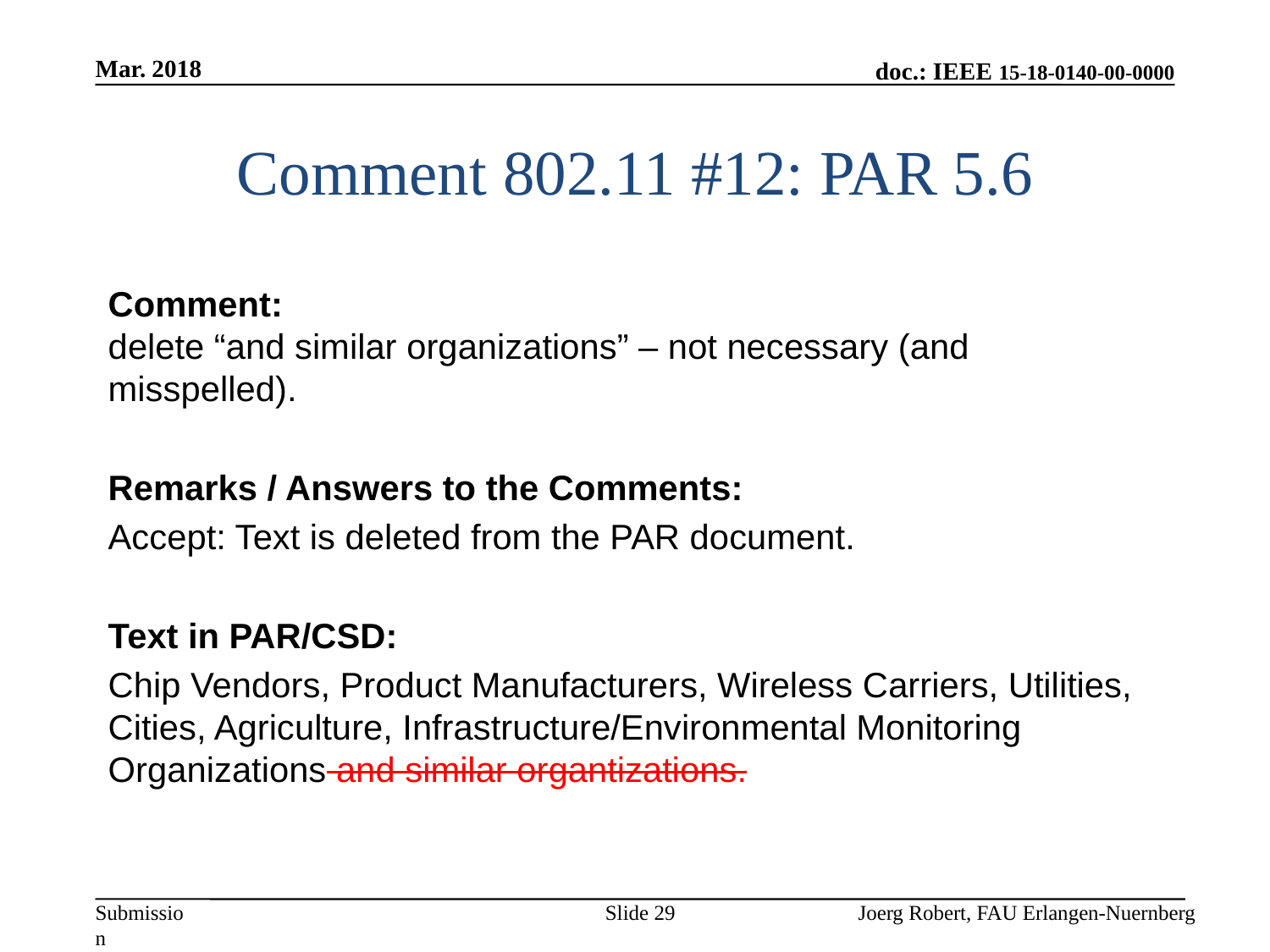

Mar. 2018
# Comment 802.11 #12: PAR 5.6
Comment:
delete “and similar organizations” – not necessary (and misspelled).

Remarks / Answers to the Comments:
Accept: Text is deleted from the PAR document.

Text in PAR/CSD:
Chip Vendors, Product Manufacturers, Wireless Carriers, Utilities, Cities, Agriculture, Infrastructure/Environmental Monitoring Organizations and similar organtizations.
Slide 29
Joerg Robert, FAU Erlangen-Nuernberg